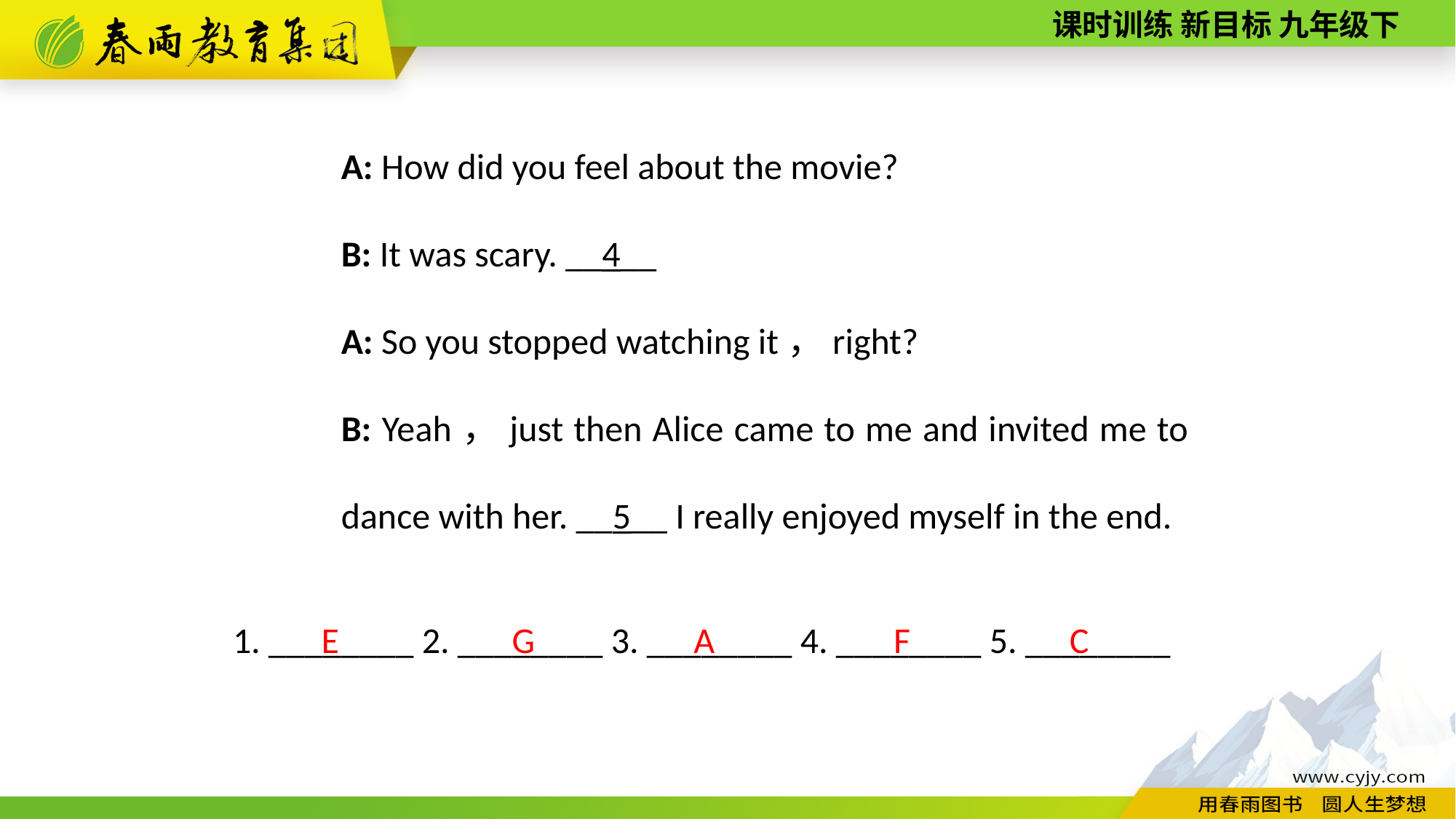

A: How did you feel about the movie?
B: It was scary. __4__
A: So you stopped watching it，right?
B: Yeah，just then Alice came to me and invited me to dance with her. __5__ I really enjoyed myself in the end.
A
F
C
G
E
1. ________ 2. ________ 3. ________ 4. ________ 5. ________